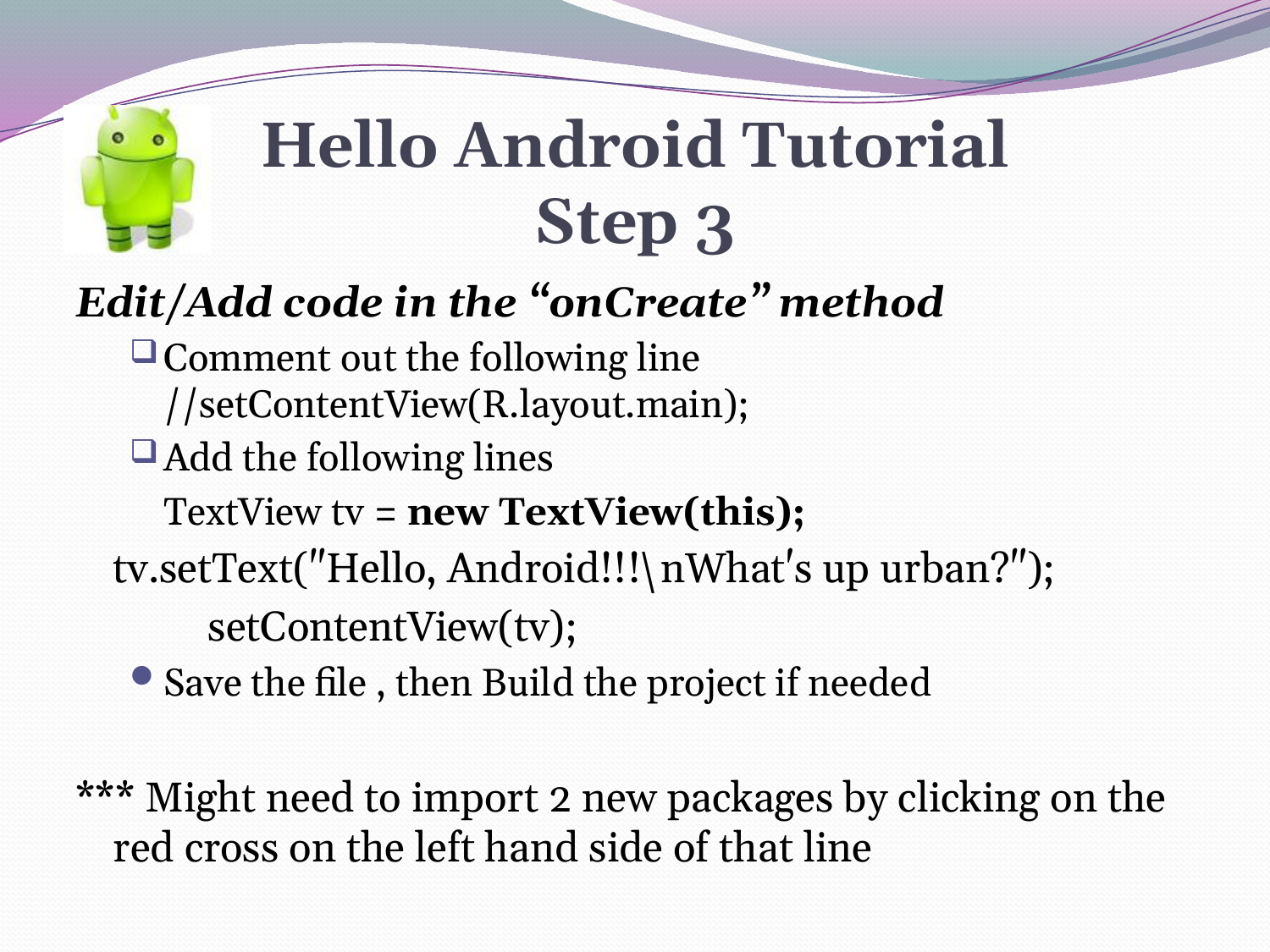

# Hello Android Tutorial Step 3
Edit/Add code in the “onCreate” method
Comment out the following line   //setContentView(R.layout.main);
Add the following lines
		TextView tv = new TextView(this);
		tv.setText("Hello, Android!!!\nWhat's up urban?");
             setContentView(tv);
Save the file , then Build the project if needed

*** Might need to import 2 new packages by clicking on the red cross on the left hand side of that line